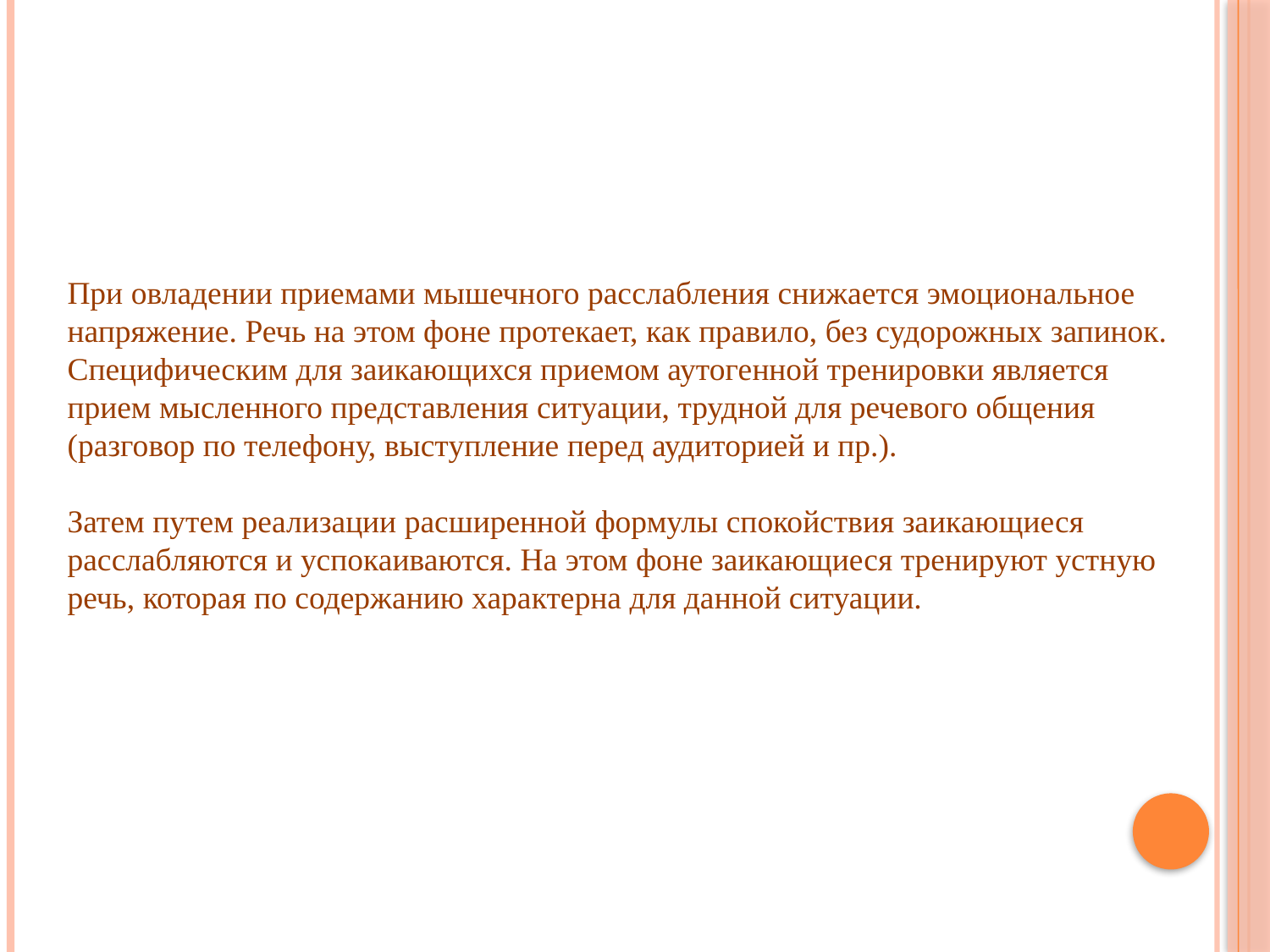

При овладении приемами мышечного расслабления снижается эмоциональное напряжение. Речь на этом фоне протекает, как правило, без судорожных запинок. Специфическим для заикающихся приемом аутогенной тренировки является прием мысленного представления ситуации, трудной для речевого общения (разговор по телефону, выступление перед аудиторией и пр.).

Затем путем реализации расширенной формулы спокойствия заикающиеся расслабляются и успокаиваются. На этом фоне заикающиеся тренируют устную речь, которая по содержанию характерна для данной ситуации.